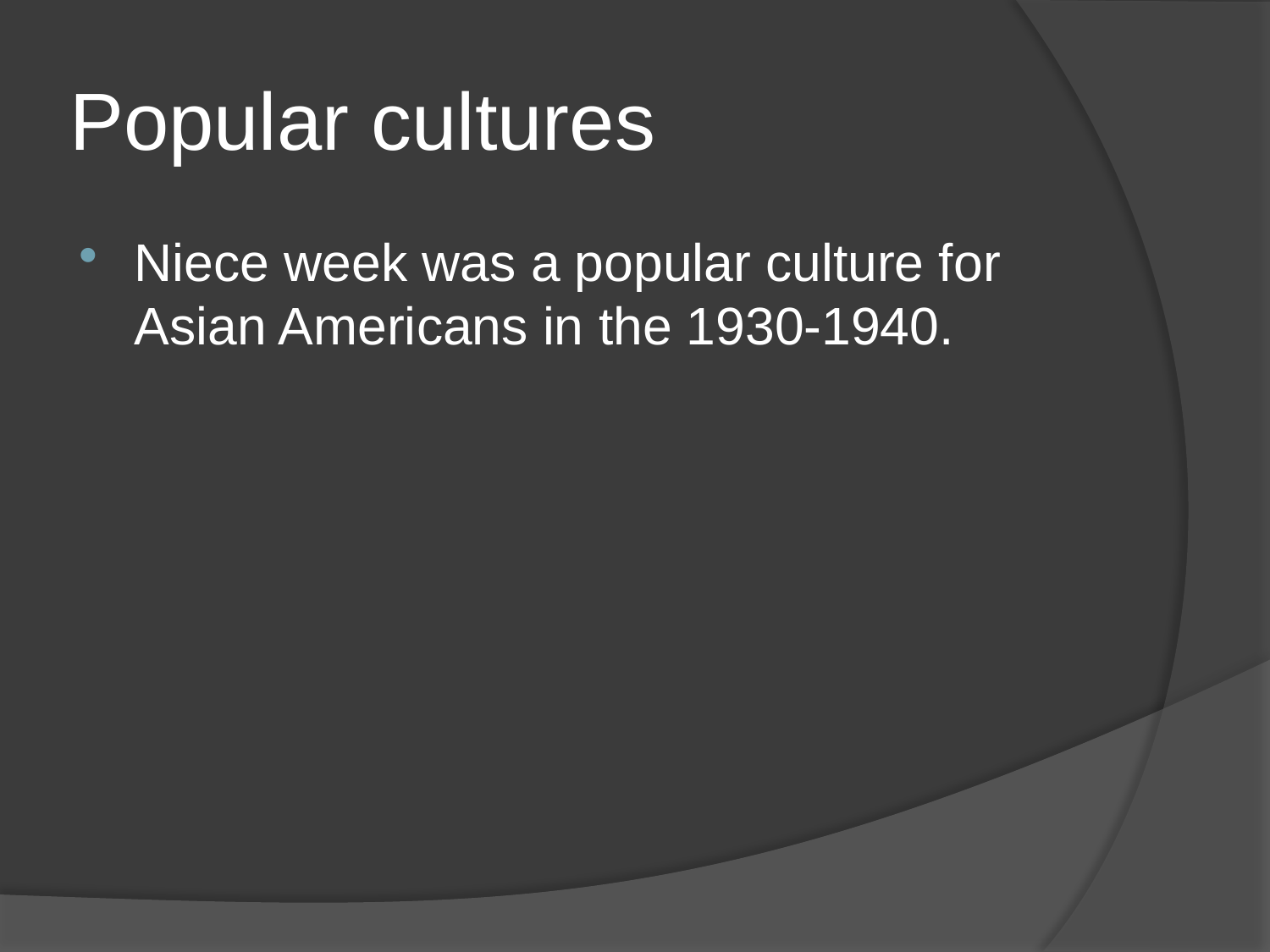

# Popular cultures
Niece week was a popular culture for Asian Americans in the 1930-1940.